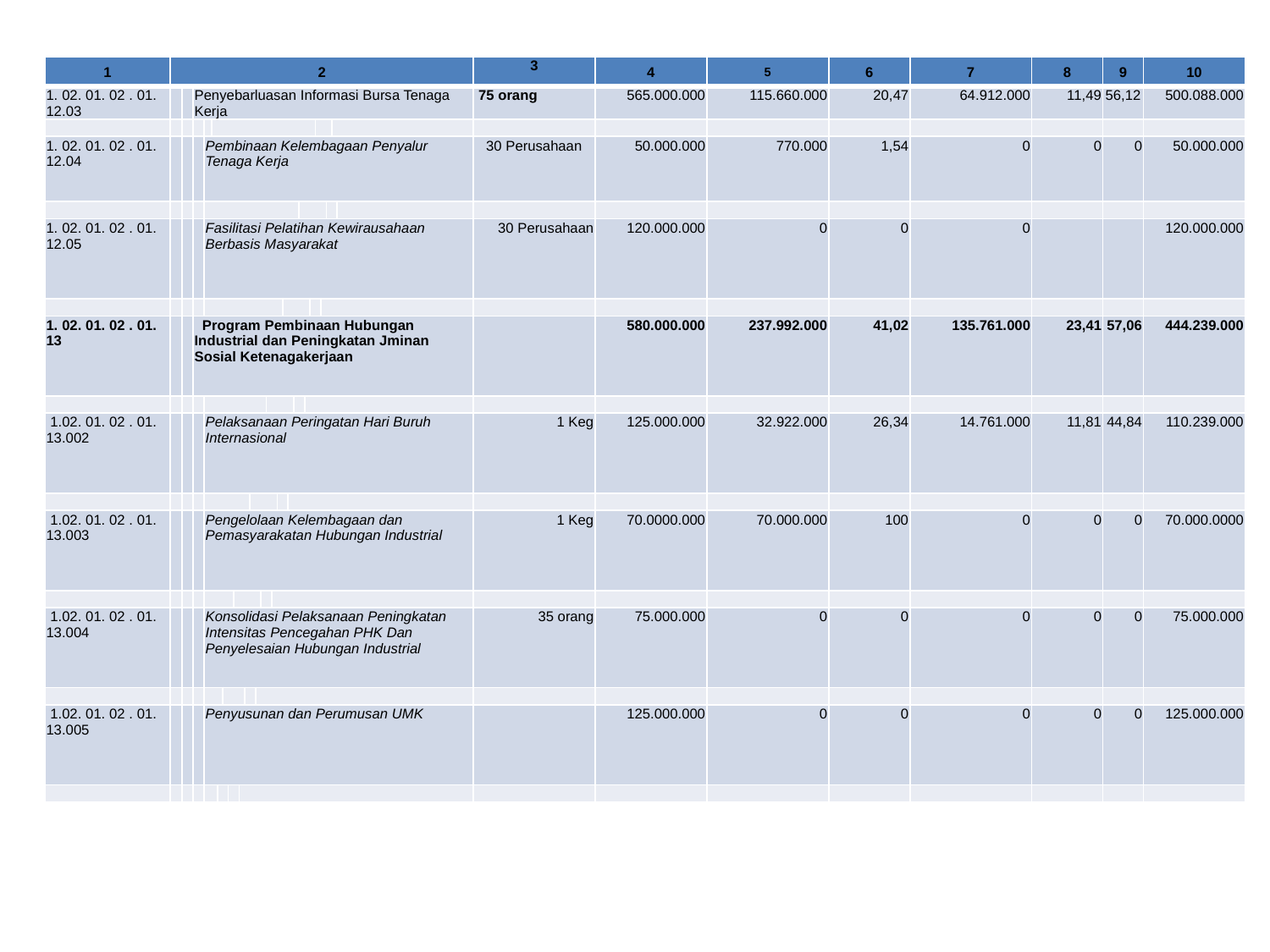

# s
| 1 | 2 |  |  |  |  |  |  |  |  |  |  |  |  |  |  |  |  |  |  |  |  |  |  |  |  |  |  |  | 3 | 4 | 5 | 6 | 7 | 8 | 9 | 10 |
| --- | --- | --- | --- | --- | --- | --- | --- | --- | --- | --- | --- | --- | --- | --- | --- | --- | --- | --- | --- | --- | --- | --- | --- | --- | --- | --- | --- | --- | --- | --- | --- | --- | --- | --- | --- | --- |
| 1. 02. 01. 02 . 01. 12.03 |  |  | Penyebarluasan Informasi Bursa Tenaga Kerja |  |  |  |  |  |  |  |  |  |  |  |  |  |  |  |  |  |  |  |  |  |  |  |  |  | 75 orang | 565.000.000 | 115.660.000 | 20,47 | 64.912.000 | 11,49 | 56,12 | 500.088.000 |
|  |  |  |  |  |  |  |  |  |  |  |  |  |  |  |  |  |  |  |  |  |  |  |  |  |  |  |  |  |  |  |  |  |  |  |  |  |
| 1. 02. 01. 02 . 01. 12.04 |  |  |  | Pembinaan Kelembagaan Penyalur Tenaga Kerja |  |  |  |  |  |  |  |  |  |  |  |  |  |  |  |  |  |  |  |  |  |  |  |  | 30 Perusahaan | 50.000.000 | 770.000 | 1,54 | 0 | 0 | 0 | 50.000.000 |
|  |  |  |  |  |  |  |  |  |  |  |  |  |  |  |  |  |  |  |  |  |  |  |  |  |  |  |  |  |  |  |  |  |  |  |  |  |
| 1. 02. 01. 02 . 01. 12.05 |  |  |  | Fasilitasi Pelatihan Kewirausahaan Berbasis Masyarakat |  |  |  |  |  |  |  |  |  |  |  |  |  |  |  |  |  |  |  |  |  |  |  |  | 30 Perusahaan | 120.000.000 | 0 | 0 | 0 |  |  | 120.000.000 |
|  |  |  |  |  |  |  |  |  |  |  |  |  |  |  |  |  |  |  |  |  |  |  |  |  |  |  |  |  |  |  |  |  |  |  |  |  |
| 1. 02. 01. 02 . 01. 13 |  |  | Program Pembinaan Hubungan Industrial dan Peningkatan Jminan Sosial Ketenagakerjaan |  |  |  |  |  |  |  |  |  |  |  |  |  |  |  |  |  |  |  |  |  |  |  |  |  |  | 580.000.000 | 237.992.000 | 41,02 | 135.761.000 | 23,41 | 57,06 | 444.239.000 |
|  |  |  |  |  |  |  |  |  |  |  |  |  |  |  |  |  |  |  |  |  |  |  |  |  |  |  |  |  |  |  |  |  |  |  |  |  |
| 1.02. 01. 02 . 01. 13.002 |  |  |  | Pelaksanaan Peringatan Hari Buruh Internasional |  |  |  |  |  |  |  |  |  |  |  |  |  |  |  |  |  |  |  |  |  |  |  |  | 1 Keg | 125.000.000 | 32.922.000 | 26,34 | 14.761.000 | 11,81 | 44,84 | 110.239.000 |
|  |  |  |  |  |  |  |  |  |  |  |  |  |  |  |  |  |  |  |  |  |  |  |  |  |  |  |  |  |  |  |  |  |  |  |  |  |
| 1.02. 01. 02 . 01. 13.003 |  |  |  | Pengelolaan Kelembagaan dan Pemasyarakatan Hubungan Industrial |  |  |  |  |  |  |  |  |  |  |  |  |  |  |  |  |  |  |  |  |  |  |  |  | 1 Keg | 70.0000.000 | 70.000.000 | 100 | 0 | 0 | 0 | 70.000.0000 |
|  |  |  |  |  |  |  |  |  |  |  |  |  |  |  |  |  |  |  |  |  |  |  |  |  |  |  |  |  |  |  |  |  |  |  |  |  |
| 1.02. 01. 02 . 01. 13.004 |  |  |  | Konsolidasi Pelaksanaan Peningkatan Intensitas Pencegahan PHK Dan Penyelesaian Hubungan Industrial |  |  |  |  |  |  |  |  |  |  |  |  |  |  |  |  |  |  |  |  |  |  |  |  | 35 orang | 75.000.000 | 0 | 0 | 0 | 0 | 0 | 75.000.000 |
|  |  |  |  |  |  |  |  |  |  |  |  |  |  |  |  |  |  |  |  |  |  |  |  |  |  |  |  |  |  |  |  |  |  |  |  |  |
| 1.02. 01. 02 . 01. 13.005 |  |  |  | Penyusunan dan Perumusan UMK |  |  |  |  |  |  |  |  |  |  |  |  |  |  |  |  |  |  |  |  |  |  |  |  |  | 125.000.000 | 0 | 0 | 0 | 0 | 0 | 125.000.000 |
|  |  |  |  |  |  |  |  |  |  |  |  |  |  |  |  |  |  |  |  |  |  |  |  |  |  |  |  |  |  |  |  |  |  |  |  |  |